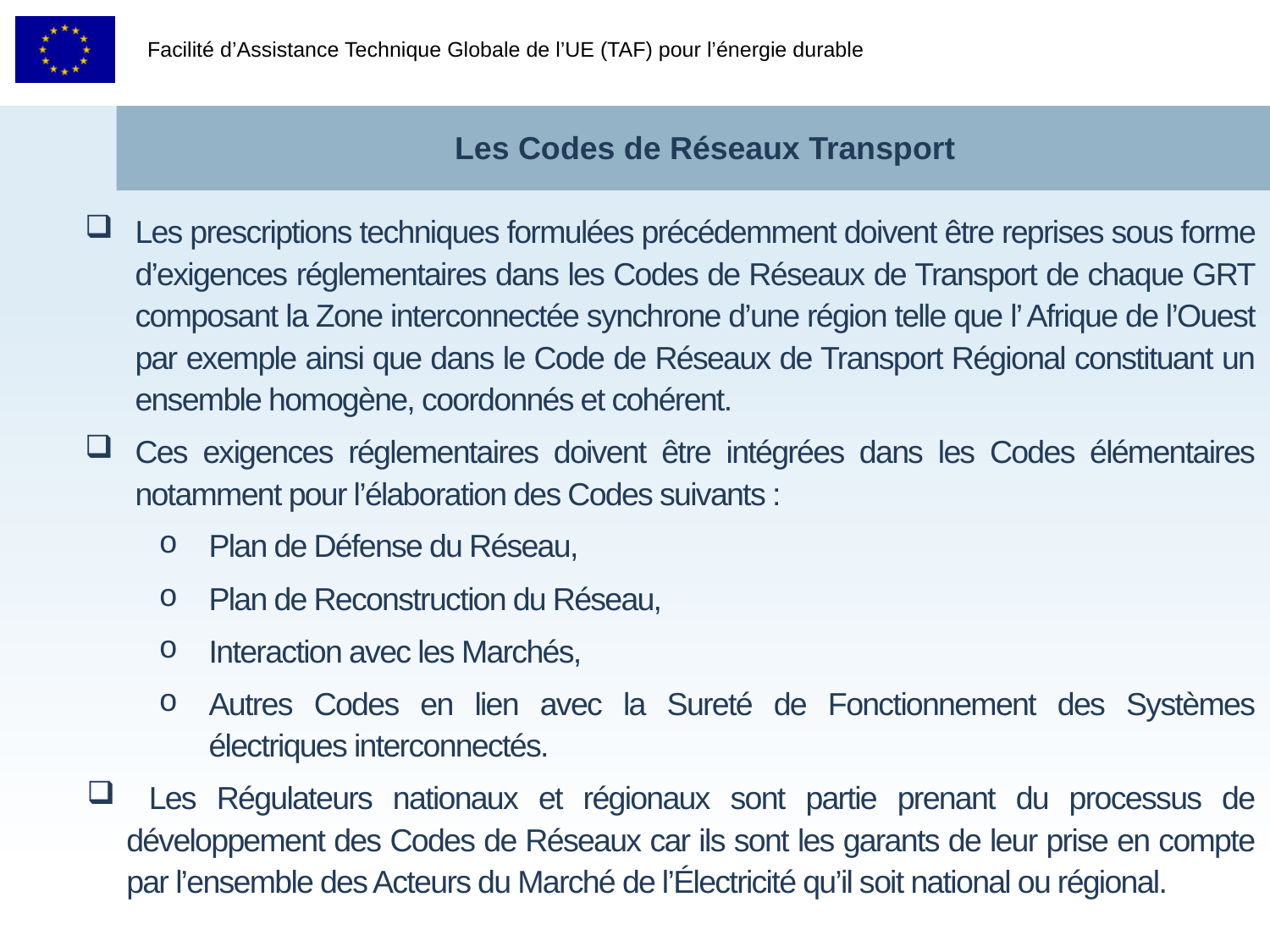

Les Codes de Réseaux Transport
Les prescriptions techniques formulées précédemment doivent être reprises sous forme d’exigences réglementaires dans les Codes de Réseaux de Transport de chaque GRT composant la Zone interconnectée synchrone d’une région telle que l’ Afrique de l’Ouest par exemple ainsi que dans le Code de Réseaux de Transport Régional constituant un ensemble homogène, coordonnés et cohérent.
Ces exigences réglementaires doivent être intégrées dans les Codes élémentaires notamment pour l’élaboration des Codes suivants :
Plan de Défense du Réseau,
Plan de Reconstruction du Réseau,
Interaction avec les Marchés,
Autres Codes en lien avec la Sureté de Fonctionnement des Systèmes électriques interconnectés.
 Les Régulateurs nationaux et régionaux sont partie prenant du processus de développement des Codes de Réseaux car ils sont les garants de leur prise en compte par l’ensemble des Acteurs du Marché de l’Électricité qu’il soit national ou régional.